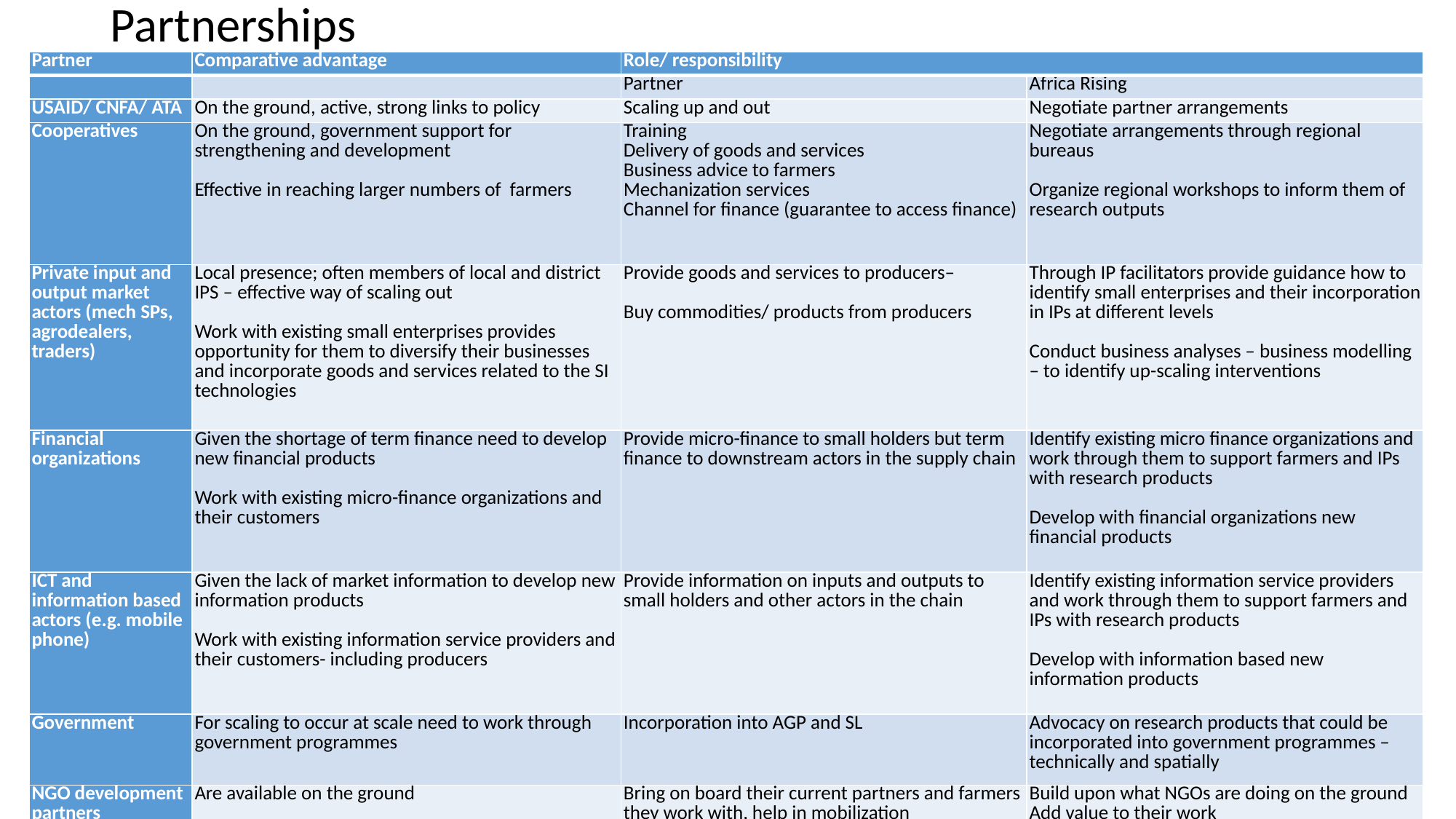

# Partnerships
| Partner | Comparative advantage | Role/ responsibility |  |
| --- | --- | --- | --- |
|  |  | Partner | Africa Rising |
| USAID/ CNFA/ ATA | On the ground, active, strong links to policy | Scaling up and out | Negotiate partner arrangements |
| Cooperatives | On the ground, government support for strengthening and development   Effective in reaching larger numbers of farmers | Training Delivery of goods and services Business advice to farmers Mechanization services Channel for finance (guarantee to access finance) | Negotiate arrangements through regional bureaus   Organize regional workshops to inform them of research outputs |
| Private input and output market actors (mech SPs, agrodealers, traders) | Local presence; often members of local and district IPS – effective way of scaling out   Work with existing small enterprises provides opportunity for them to diversify their businesses and incorporate goods and services related to the SI technologies | Provide goods and services to producers–   Buy commodities/ products from producers | Through IP facilitators provide guidance how to identify small enterprises and their incorporation in IPs at different levels   Conduct business analyses – business modelling – to identify up-scaling interventions |
| Financial organizations | Given the shortage of term finance need to develop new financial products   Work with existing micro-finance organizations and their customers | Provide micro-finance to small holders but term finance to downstream actors in the supply chain | Identify existing micro finance organizations and work through them to support farmers and IPs with research products   Develop with financial organizations new financial products |
| ICT and information based actors (e.g. mobile phone) | Given the lack of market information to develop new information products   Work with existing information service providers and their customers- including producers | Provide information on inputs and outputs to small holders and other actors in the chain | Identify existing information service providers and work through them to support farmers and IPs with research products   Develop with information based new information products |
| Government | For scaling to occur at scale need to work through government programmes | Incorporation into AGP and SL | Advocacy on research products that could be incorporated into government programmes – technically and spatially |
| NGO development partners | Are available on the ground | Bring on board their current partners and farmers they work with, help in mobilization | Build upon what NGOs are doing on the ground Add value to their work |